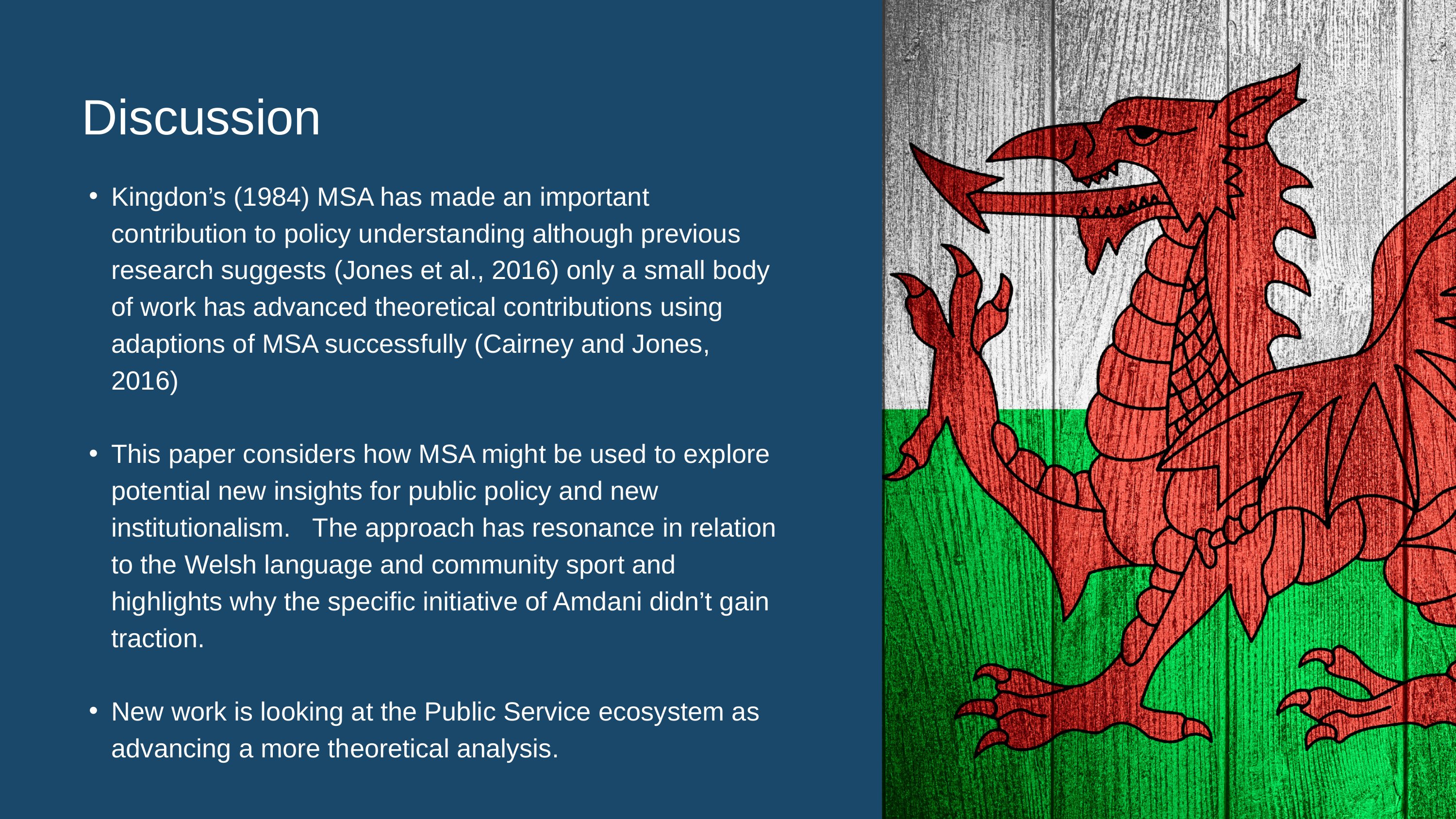

Discussion
Kingdon’s (1984) MSA has made an important contribution to policy understanding although previous research suggests (Jones et al., 2016) only a small body of work has advanced theoretical contributions using adaptions of MSA successfully (Cairney and Jones, 2016)

This paper considers how MSA might be used to explore potential new insights for public policy and new institutionalism.   The approach has resonance in relation to the Welsh language and community sport and highlights why the specific initiative of Amdani didn’t gain traction.

New work is looking at the Public Service ecosystem as advancing a more theoretical analysis.